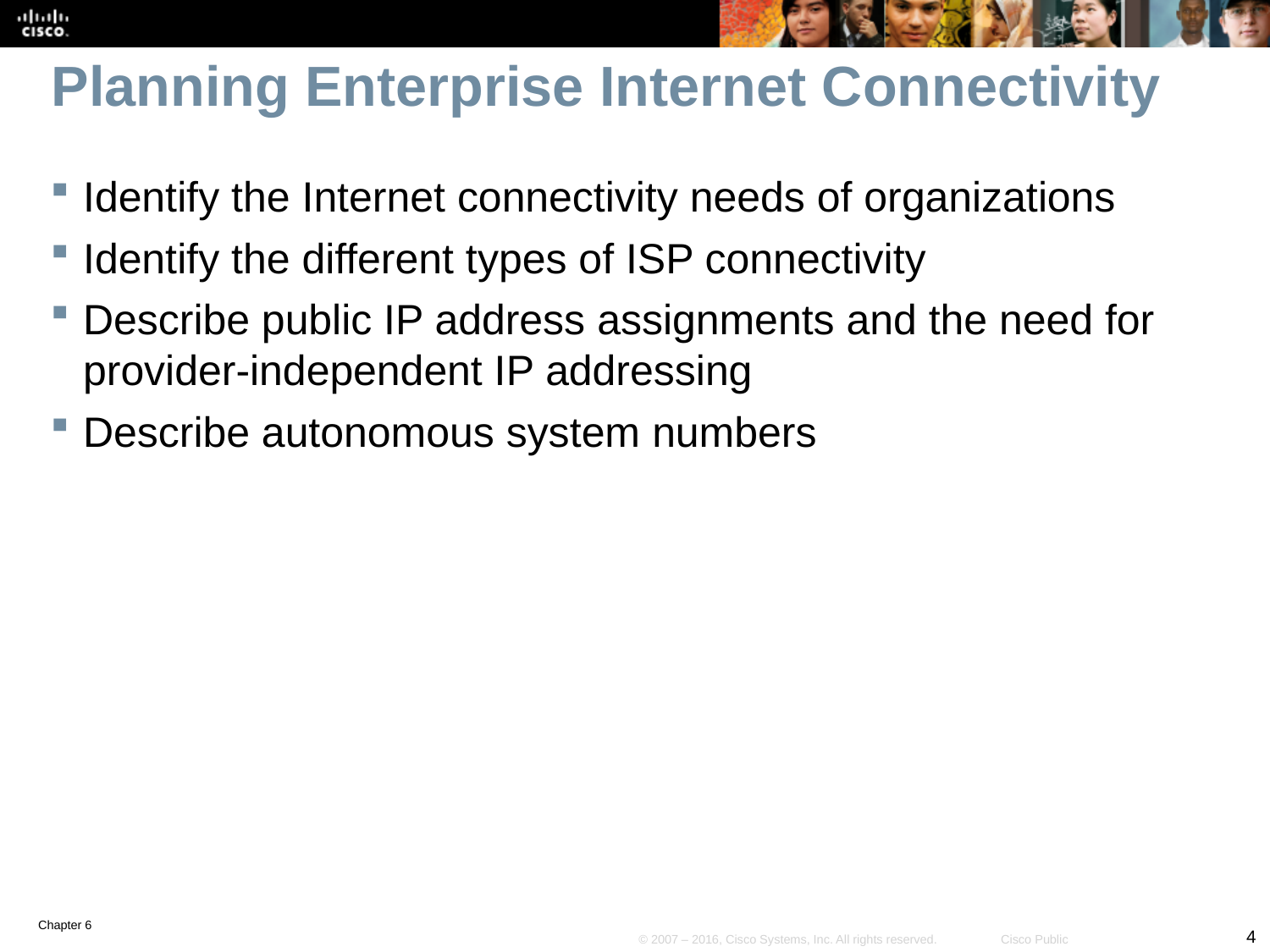

# Planning Enterprise Internet Connectivity
Identify the Internet connectivity needs of organizations
Identify the different types of ISP connectivity
Describe public IP address assignments and the need for provider-independent IP addressing
Describe autonomous system numbers